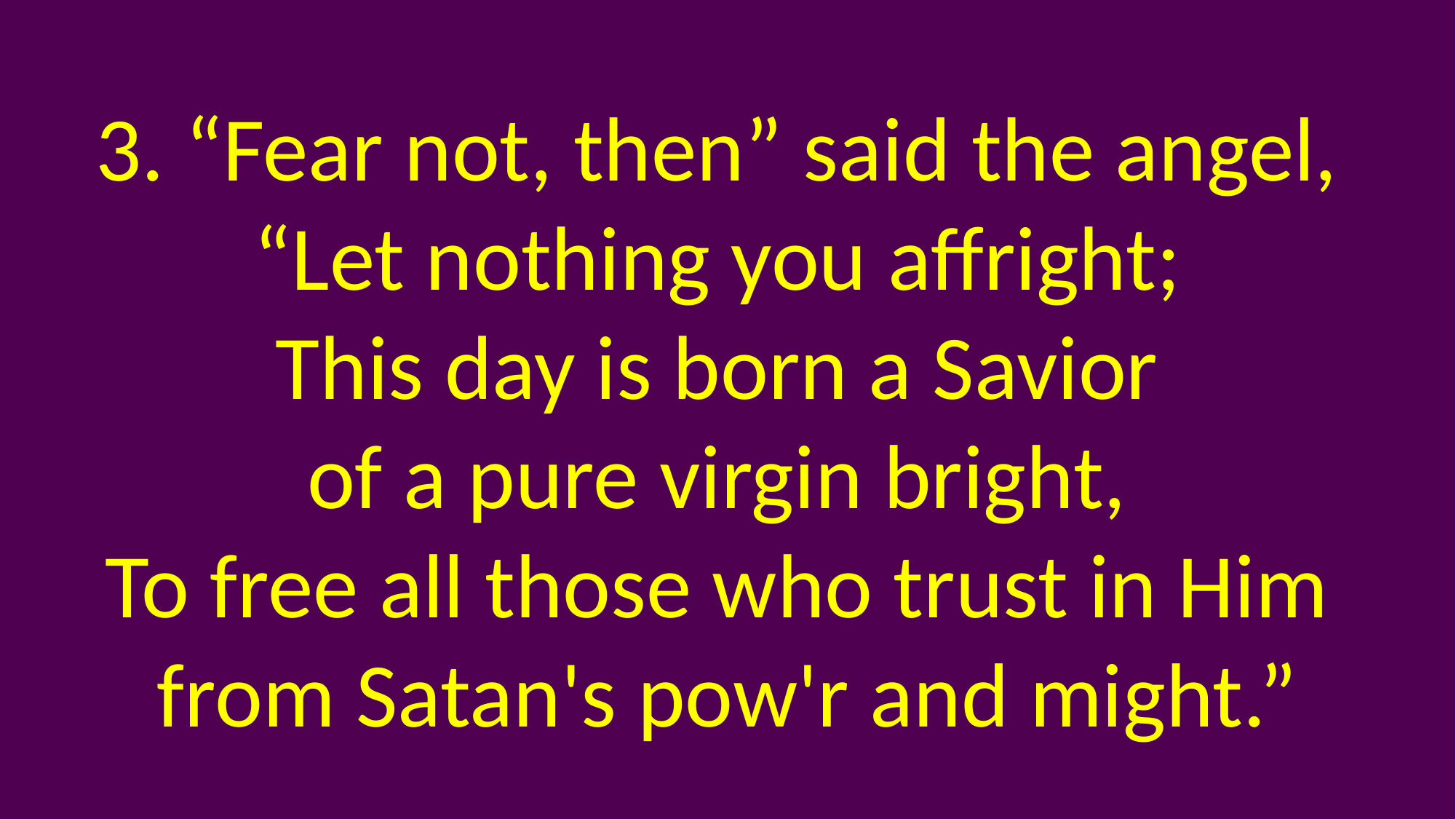

3. “Fear not, then” said the angel,
“Let nothing you affright;
This day is born a Savior
of a pure virgin bright,
To free all those who trust in Him
from Satan's pow'r and might.”